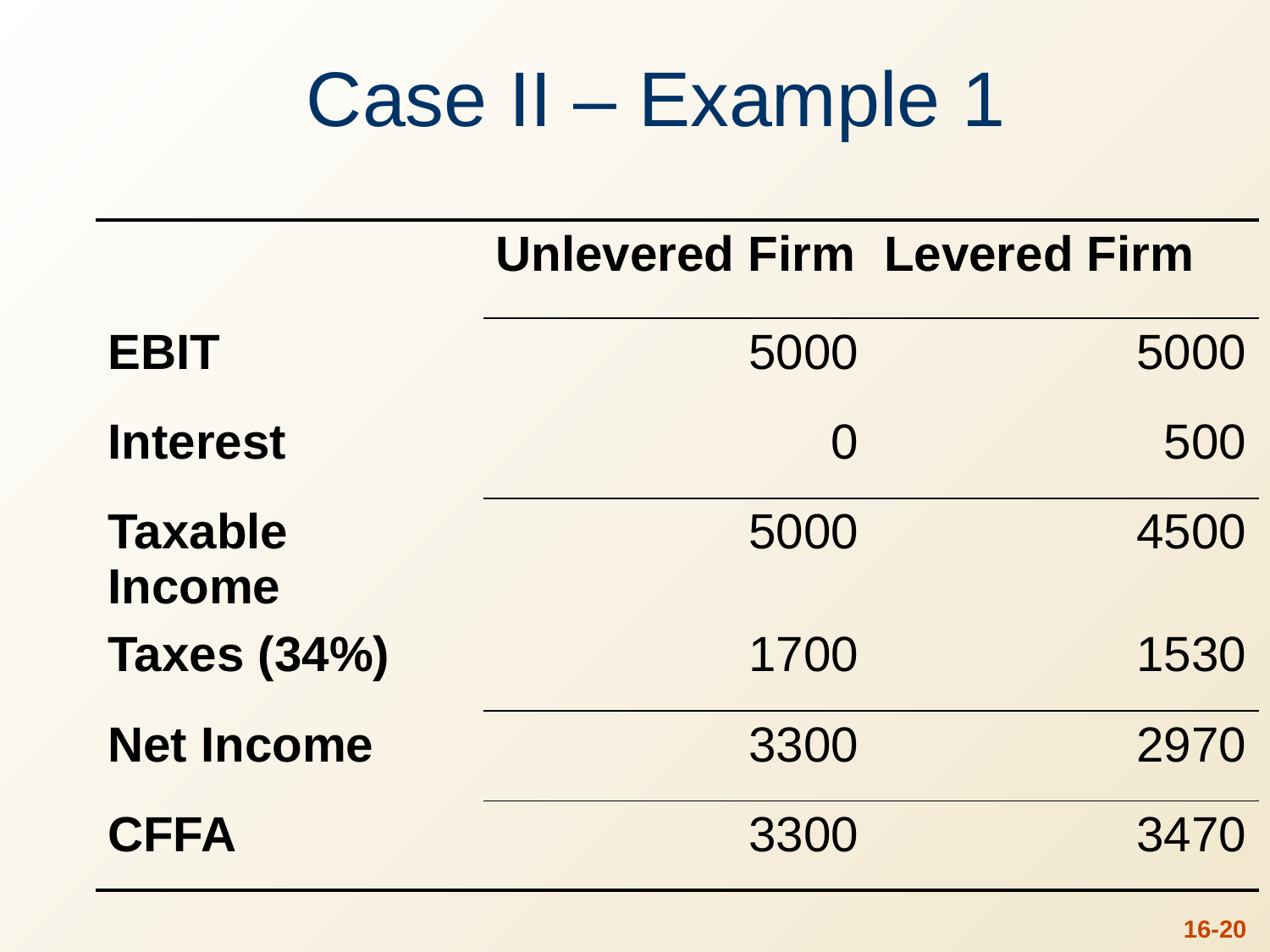

# Case II – Example 1
|  | Unlevered Firm | Levered Firm |
| --- | --- | --- |
| EBIT | 5000 | 5000 |
| Interest | 0 | 500 |
| Taxable Income | 5000 | 4500 |
| Taxes (34%) | 1700 | 1530 |
| Net Income | 3300 | 2970 |
| CFFA | 3300 | 3470 |
16-20